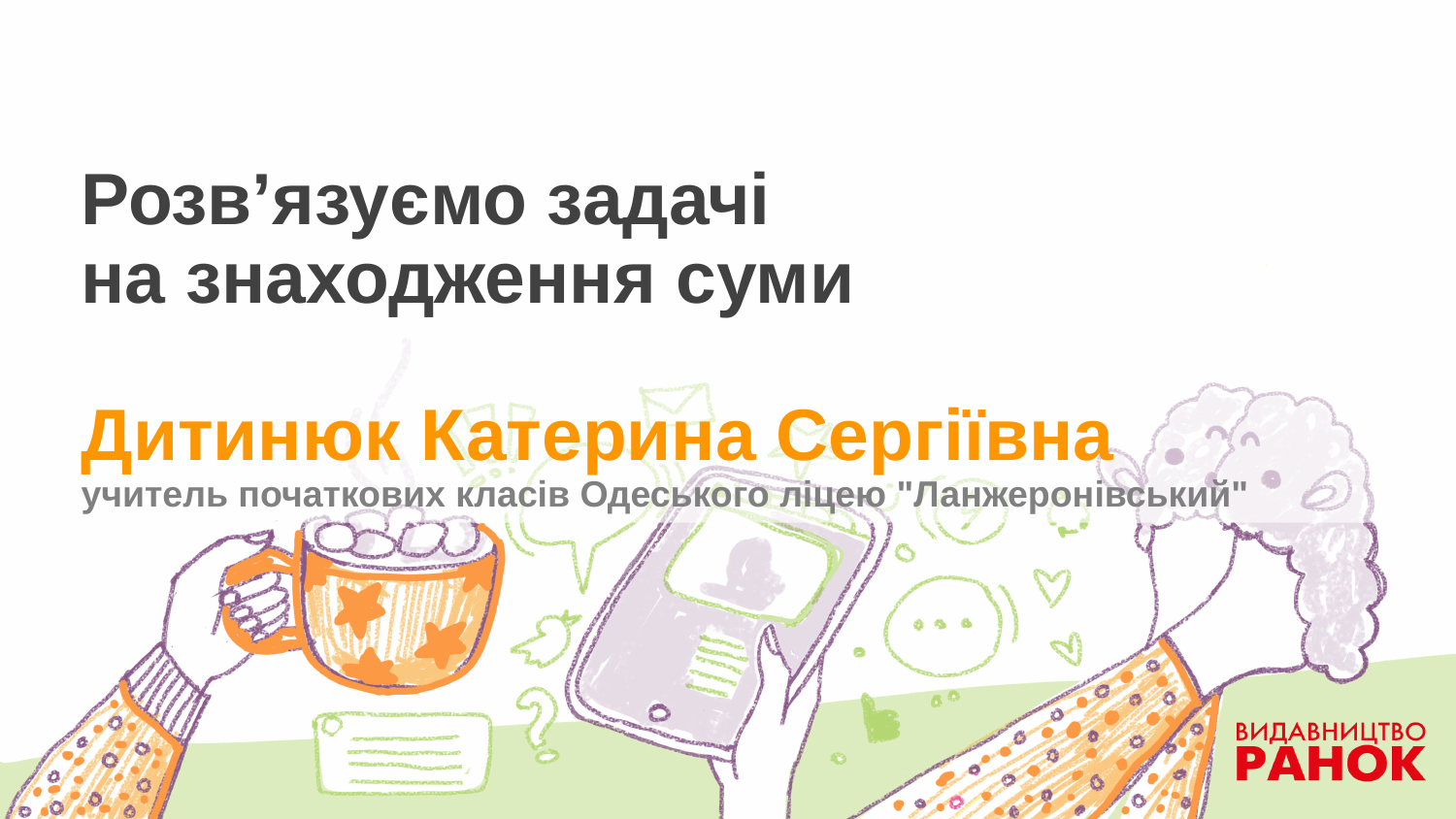

# Розв’язуємо задачі на знаходження суми Дитинюк Катерина Сергіївна учитель початкових класів Одеського ліцею "Ланжеронівський"